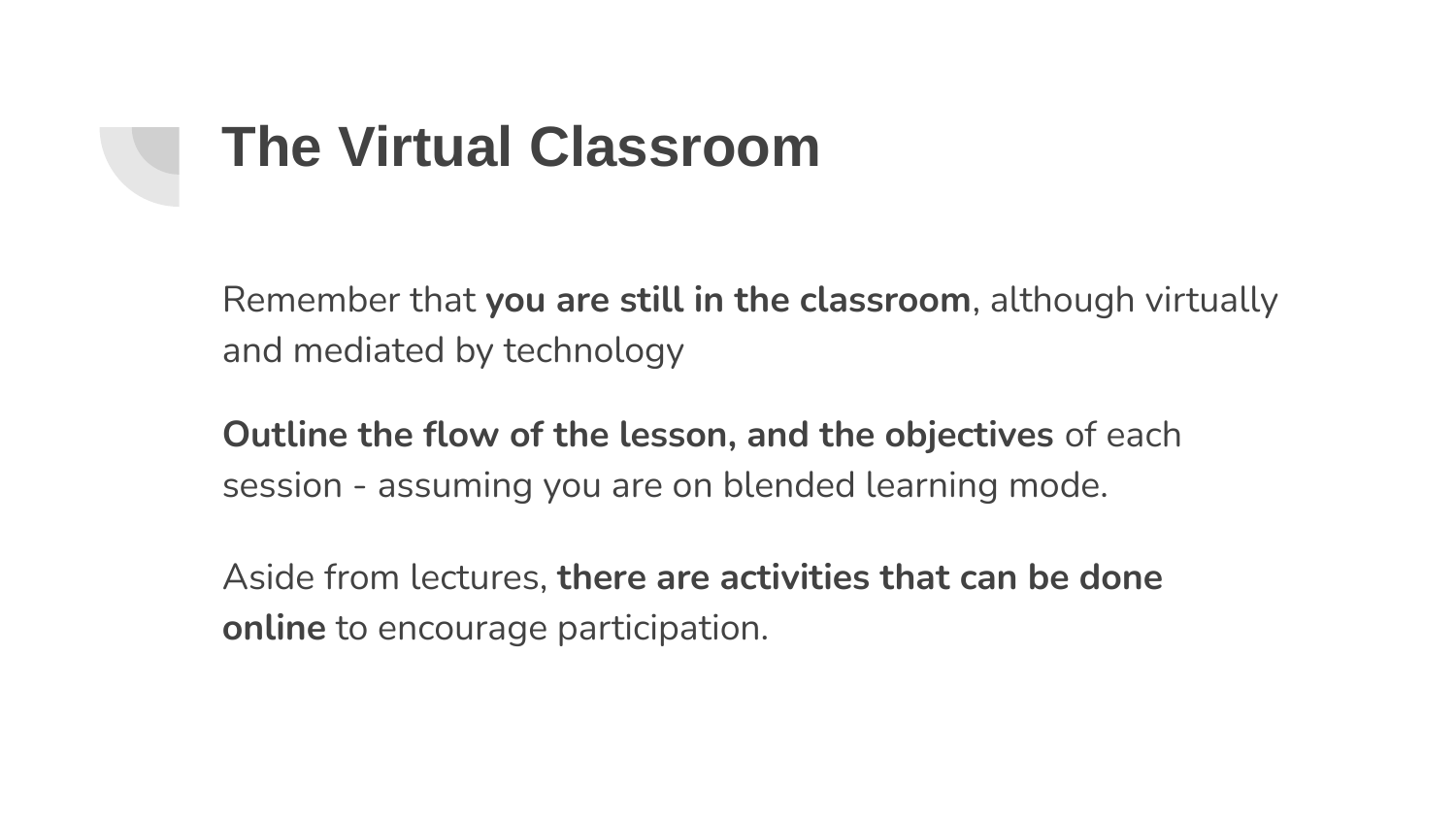

# The Virtual Classroom
Remember that you are still in the classroom, although virtually and mediated by technology
Outline the flow of the lesson, and the objectives of each session - assuming you are on blended learning mode.

Aside from lectures, there are activities that can be done online to encourage participation.